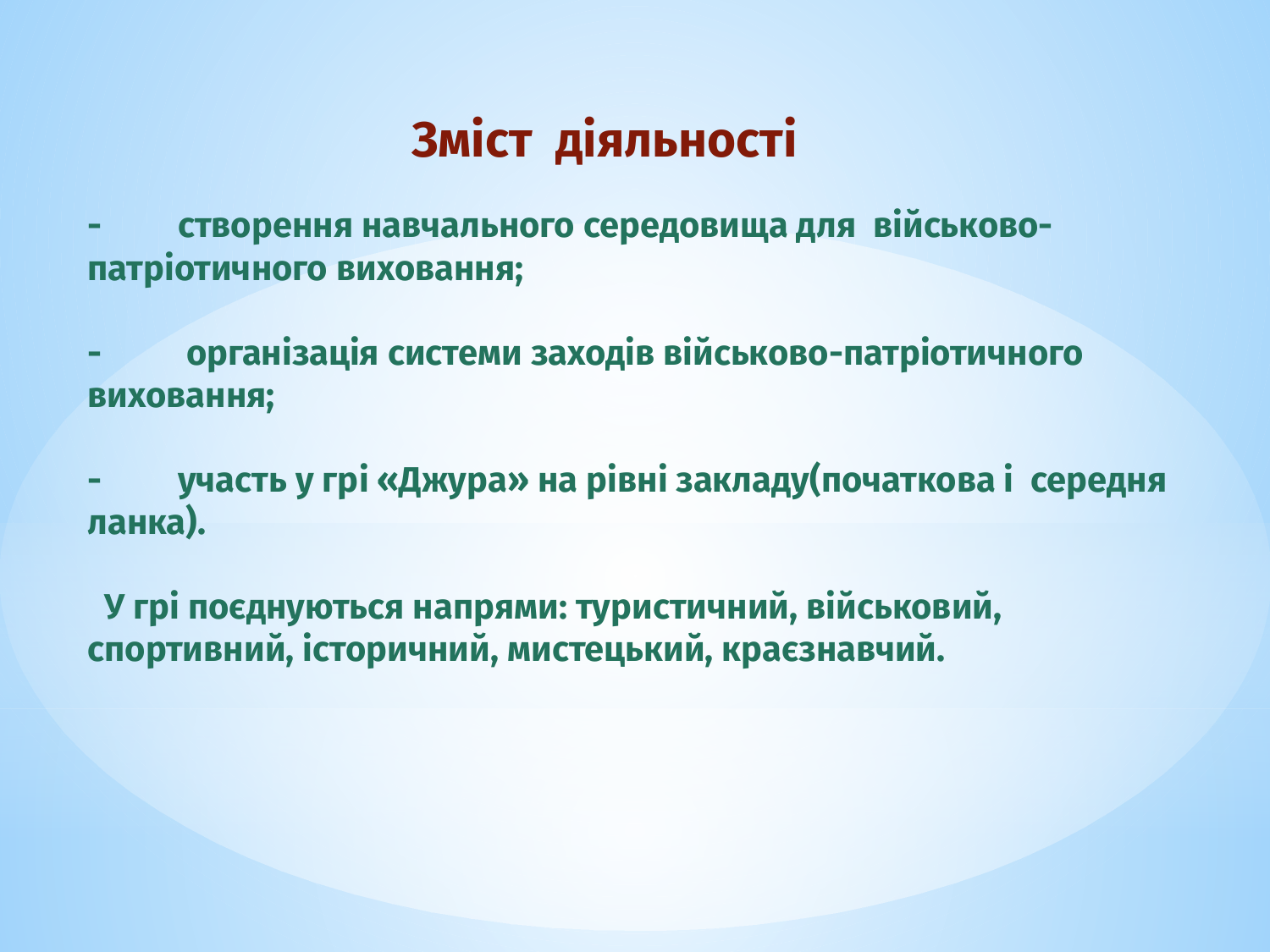

Зміст  діяльності
# -         створення навчального середовища для  військово-патріотичного виховання; -          організація системи заходів військово-патріотичного виховання; -         участь у грі «Джура» на рівні закладу(початкова і  середня ланка). У грі поєднуються напрями: туристичний, військовий, спортивний, історичний, мистецький, краєзнавчий.